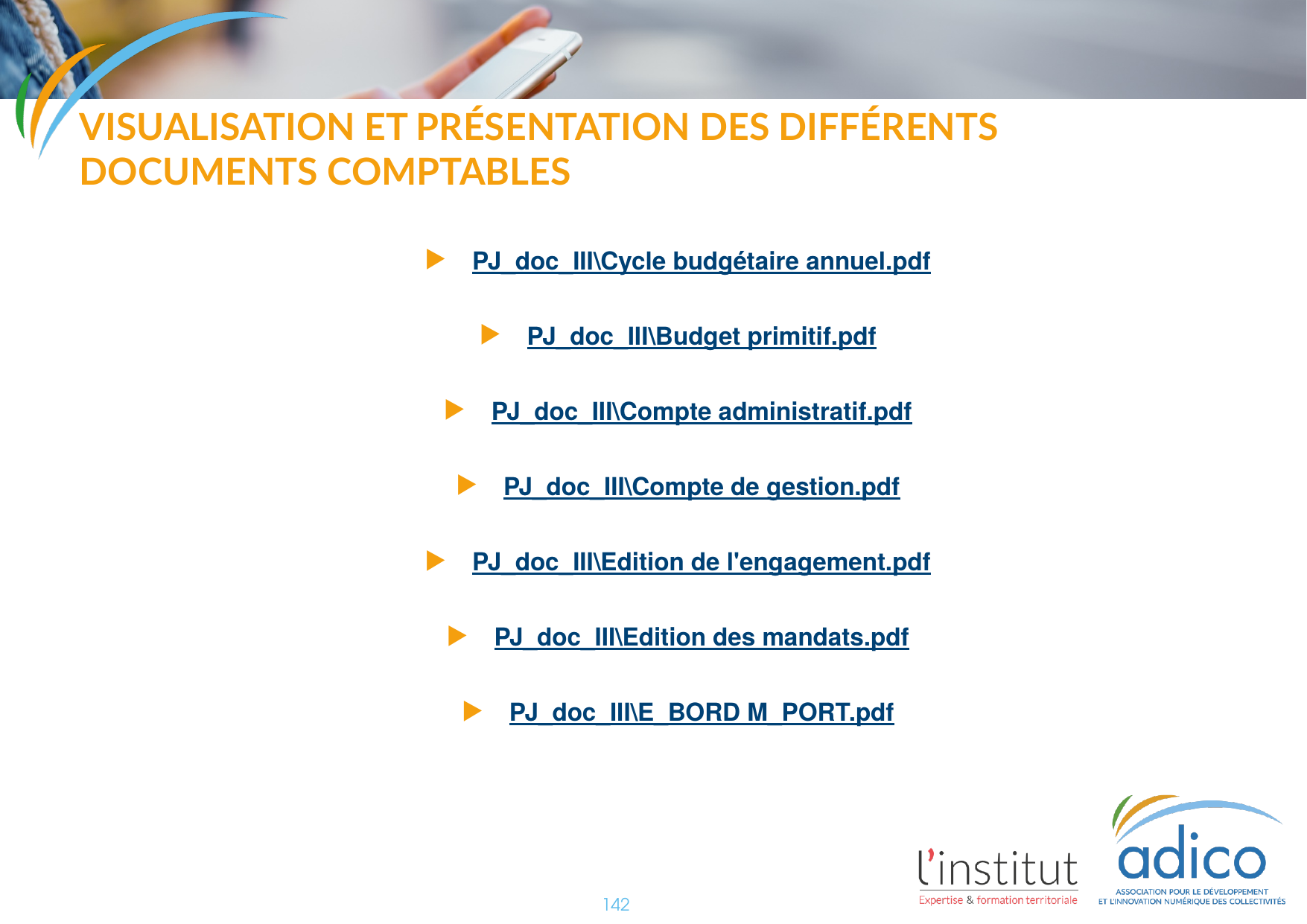

# VISUALISATION ET Présentation des différents documents comptables
PJ_doc_III\Cycle budgétaire annuel.pdf

PJ_doc_III\Budget primitif.pdf

PJ_doc_III\Compte administratif.pdf

PJ_doc_III\Compte de gestion.pdf

PJ_doc_III\Edition de l'engagement.pdf

PJ_doc_III\Edition des mandats.pdf

PJ_doc_III\E_BORD M_PORT.pdf